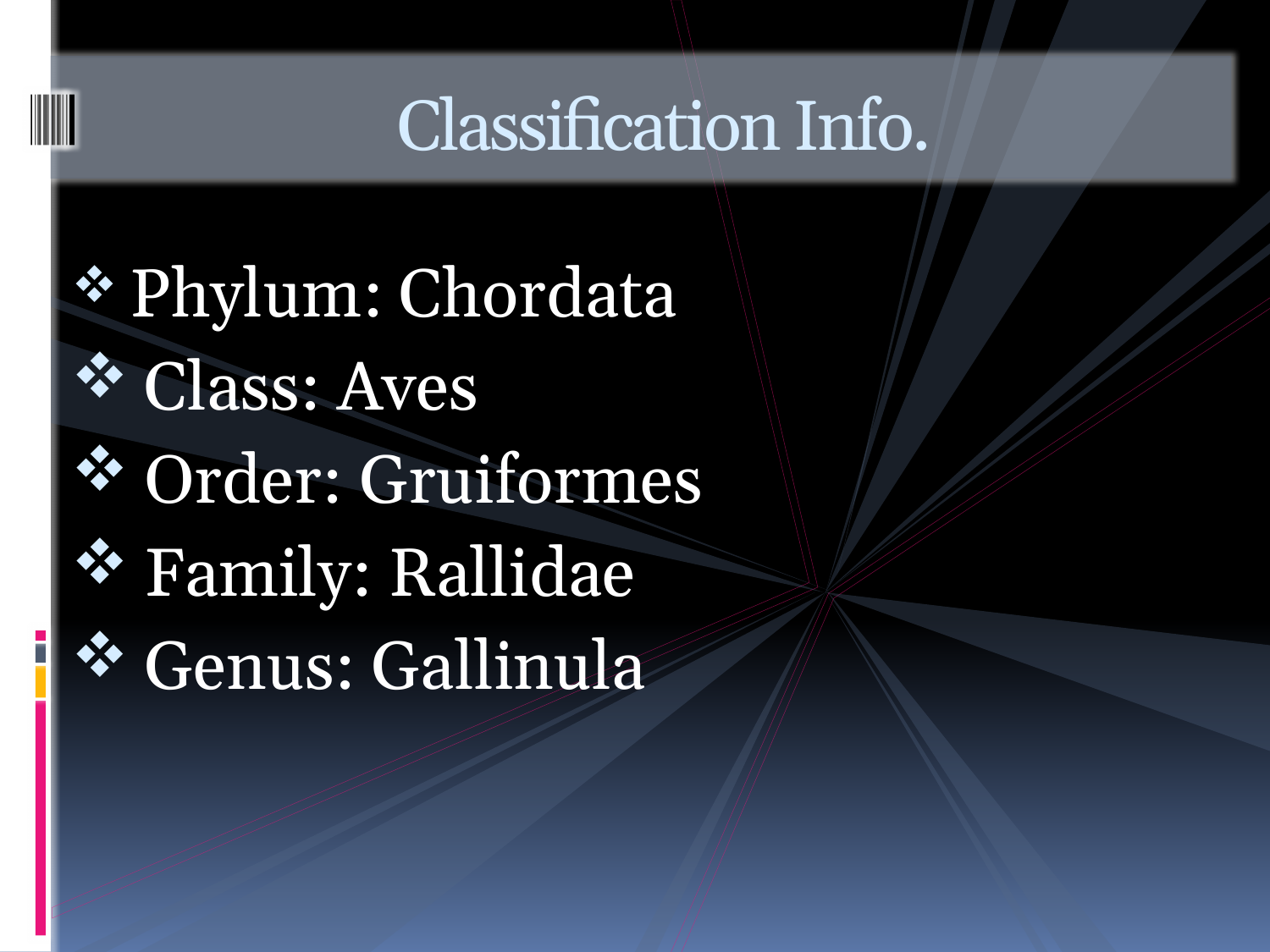

# Classification Info.
 Phylum: Chordata
 Class: Aves
 Order: Gruiformes
 Family: Rallidae
 Genus: Gallinula